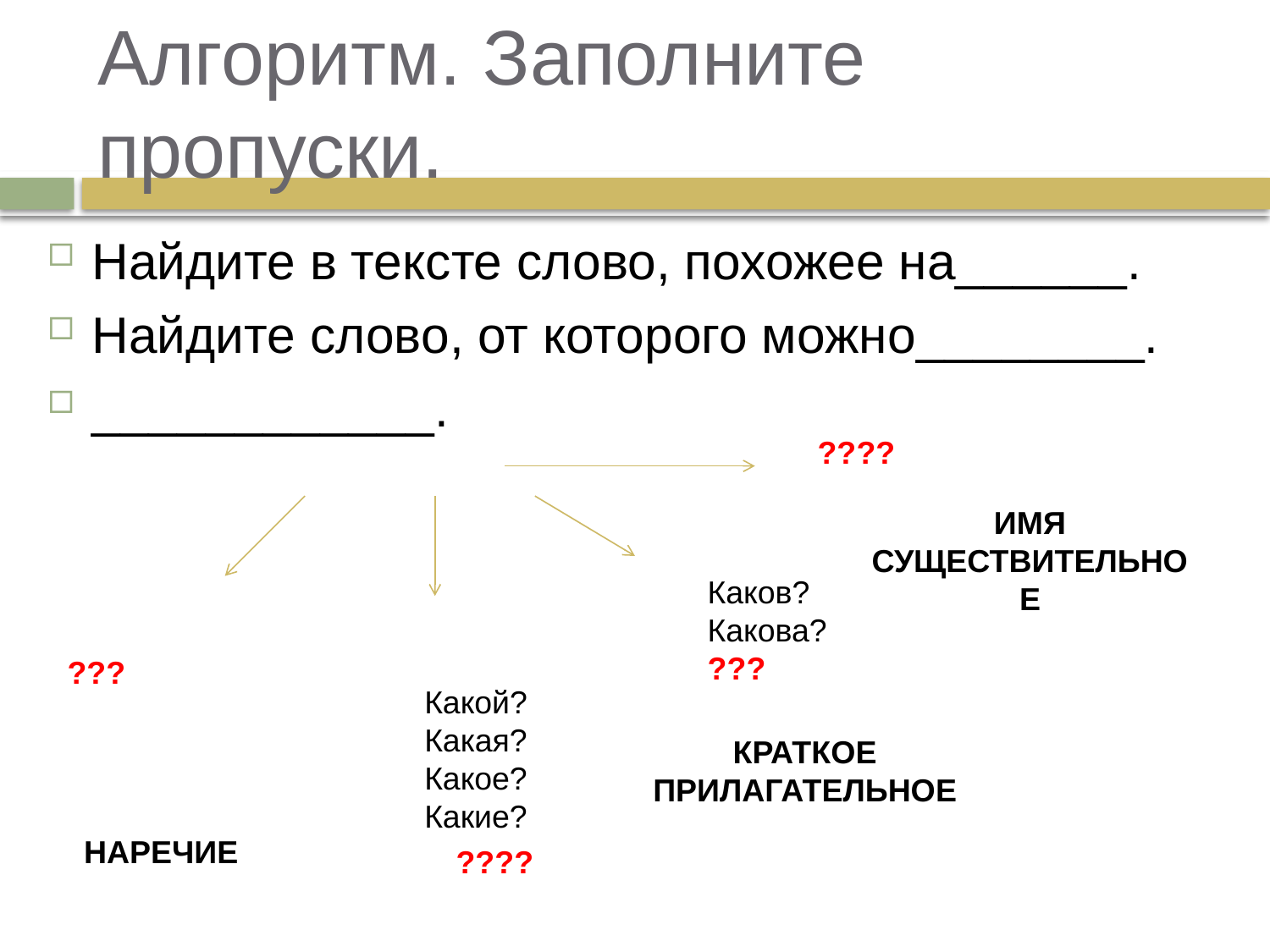

# Алгоритм. Заполните пропуски.
Найдите в тексте слово, похожее на______.
Найдите слово, от которого можно________.
____________.

????
ИМЯ СУЩЕСТВИТЕЛЬНОЕ
Каков?
Какова?
???
???
Какой?
Какая?
Какое?
Какие?
КРАТКОЕ ПРИЛАГАТЕЛЬНОЕ
НАРЕЧИЕ
????